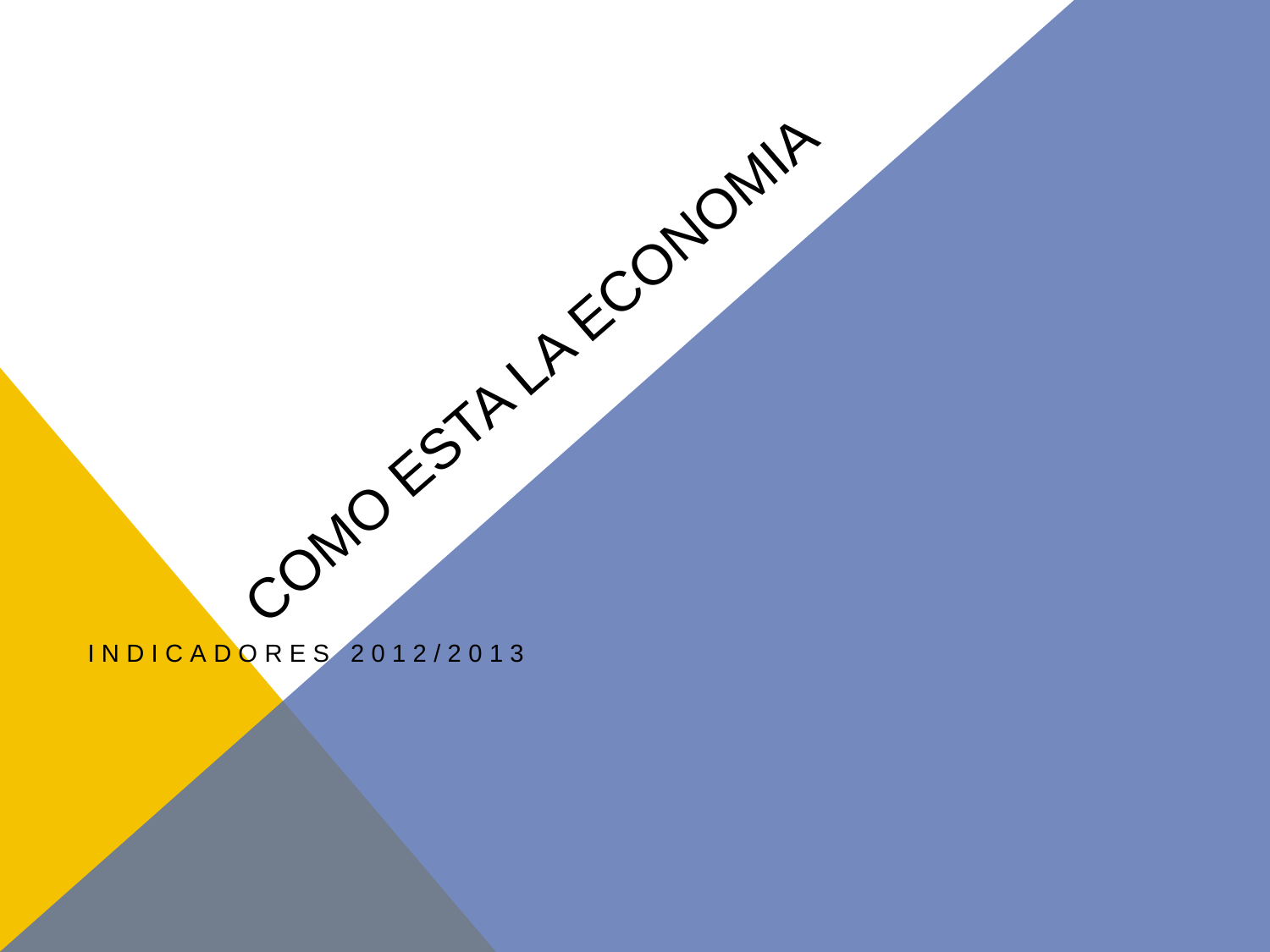

# Como esta la economia
Indicadores 2012/2013